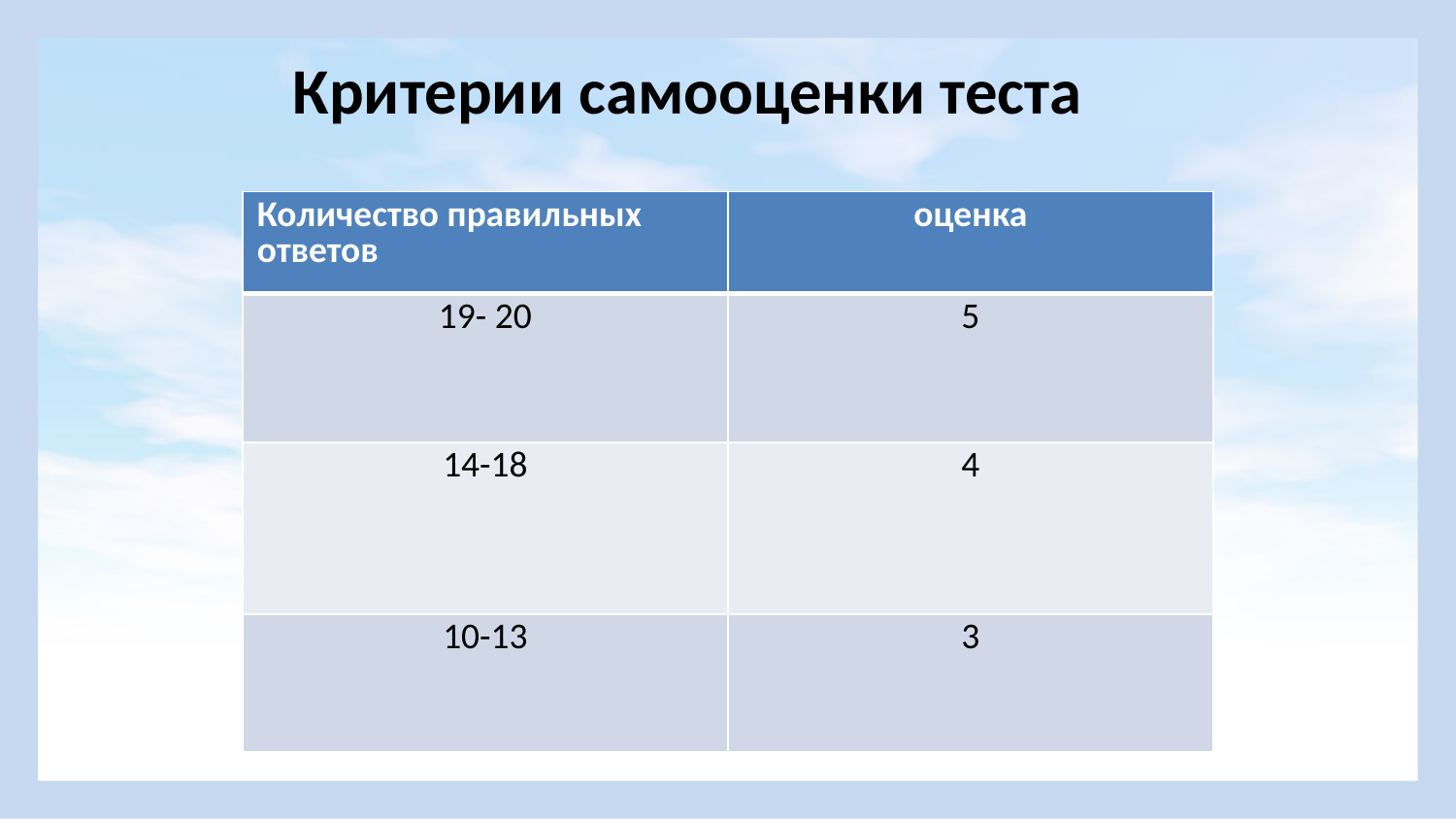

Критерии самооценки теста

| Количество правильных ответов | оценка |
| --- | --- |
| 19- 20 | 5 |
| 14-18 | 4 |
| 10-13 | 3 |